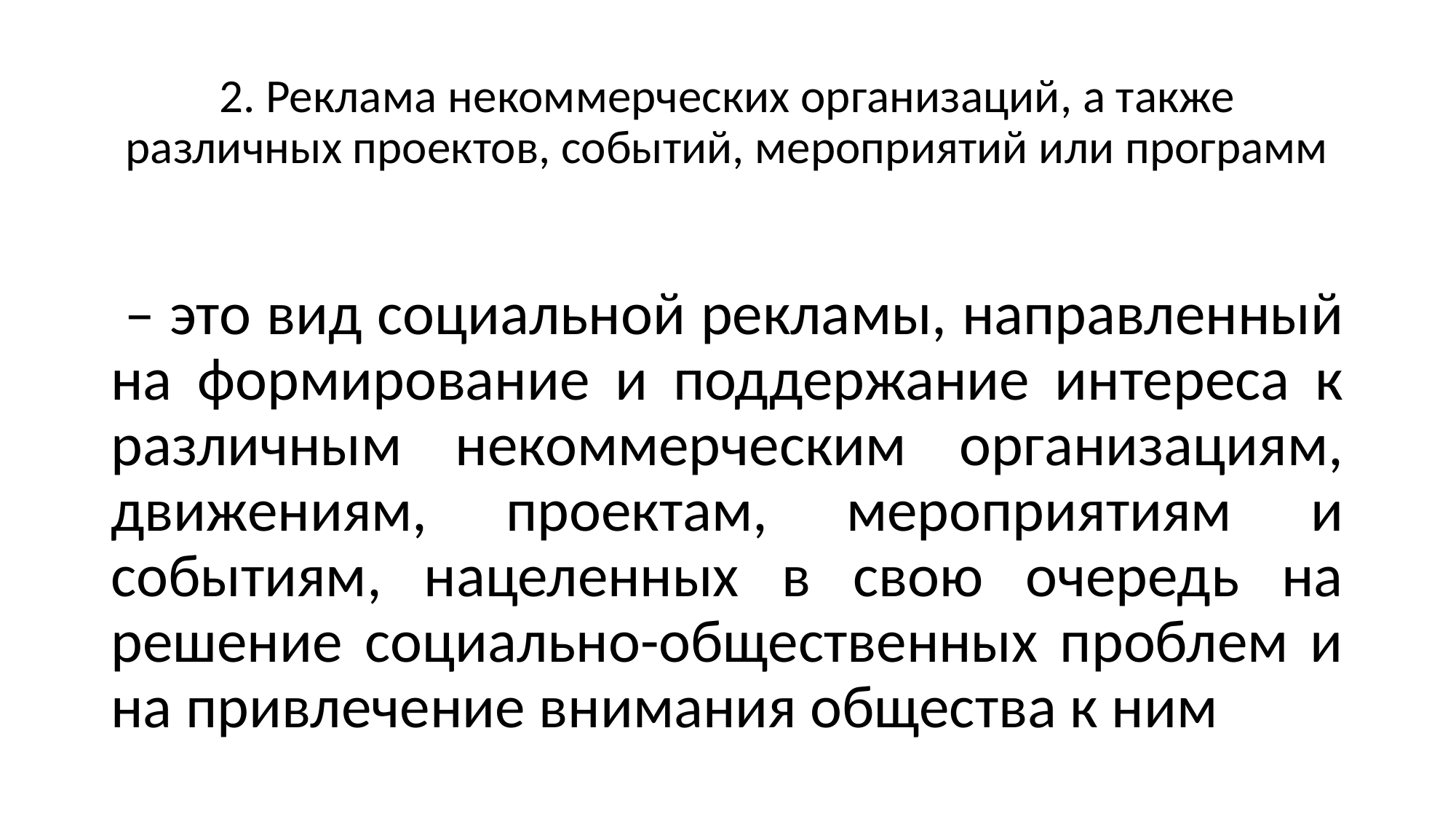

# 2. Реклама некоммерческих организаций, a также различных проектов, событий, мероприятий или программ
 – это вид социальной рекламы, направленный на формирование и поддержание интереса к различным некоммерческим организациям, движениям, проектам, мероприятиям и событиям, нацеленных в свою очередь на решение сoциaльнo-oбщeствeнных проблем и на привлечение внимания общества к ним